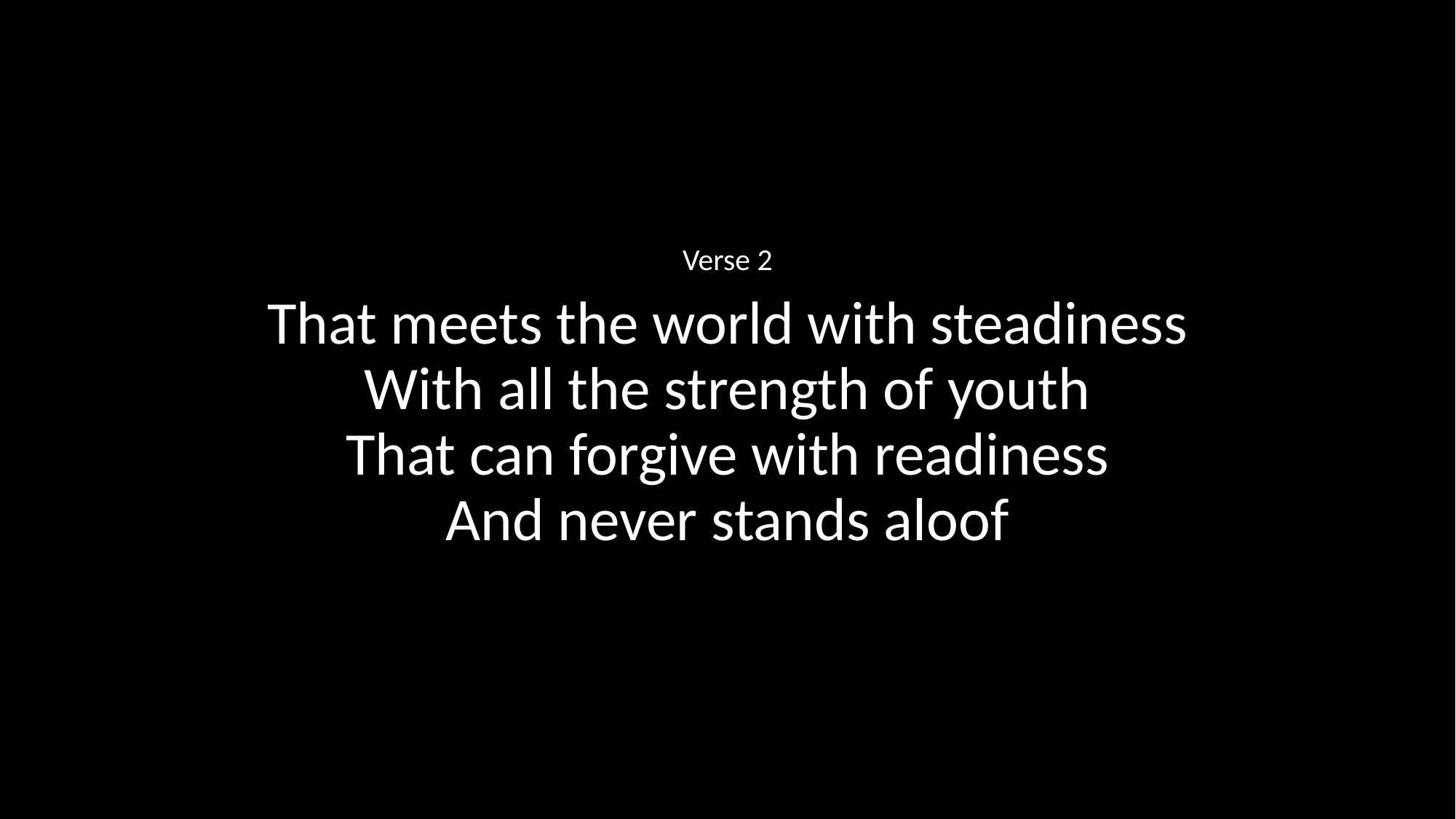

Verse 2
That meets the world with steadiness
With all the strength of youth
That can forgive with readiness
And never stands aloof